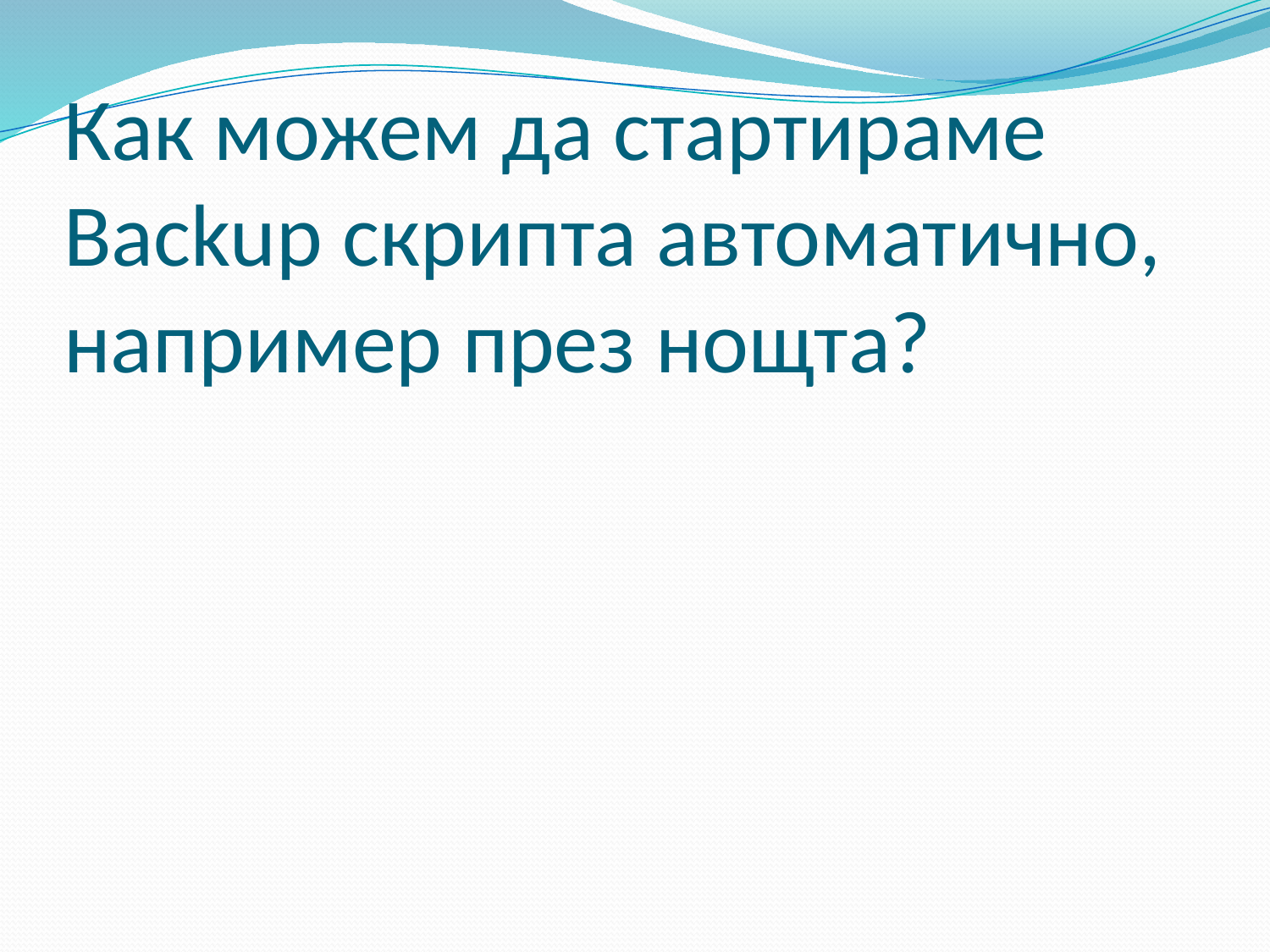

# Как можем да стартираме Backup скрипта автоматично, например през нощта?